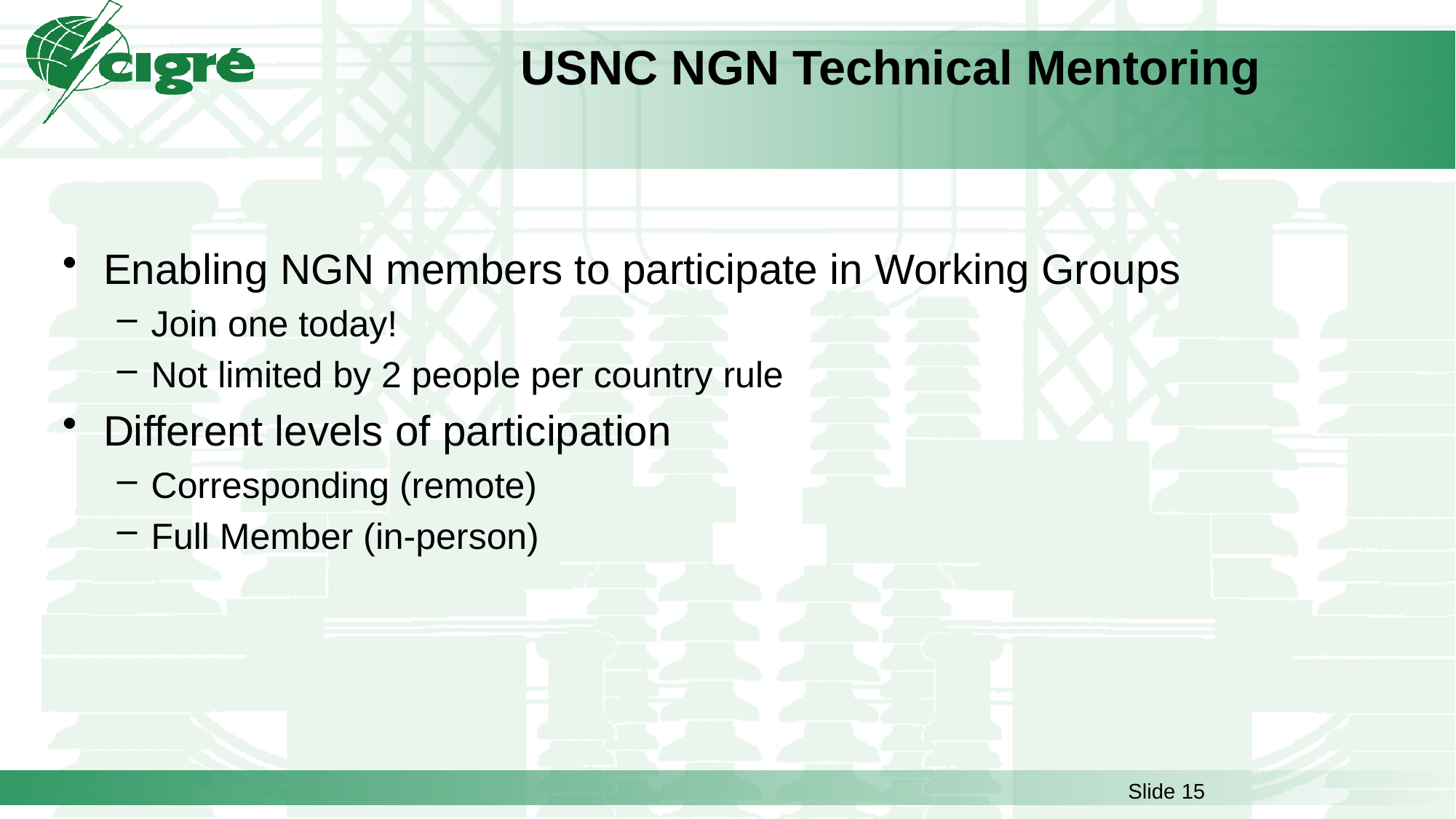

# USNC NGN Technical Mentoring
Enabling NGN members to participate in Working Groups
Join one today!
Not limited by 2 people per country rule
Different levels of participation
Corresponding (remote)
Full Member (in-person)

Slide 15